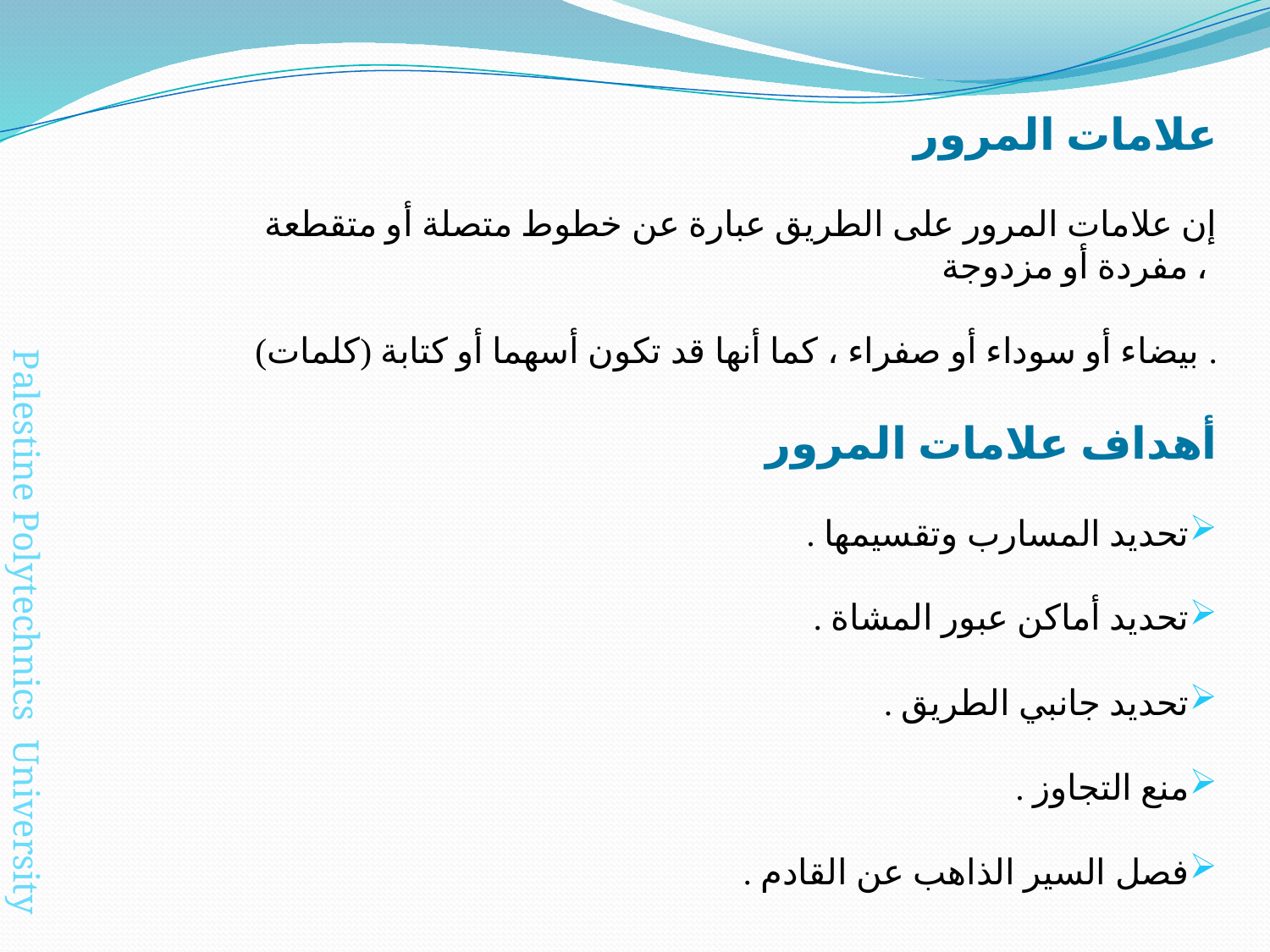

علامات المرور

       إن علامات المرور على الطريق عبارة عن خطوط متصلة أو متقطعة مفردة أو مزدوجة ،

بيضاء أو سوداء أو صفراء ، كما أنها قد تكون أسهما أو كتابة (كلمات) .
أهداف علامات المرور

تحديد المسارب وتقسيمها .

تحديد أماكن عبور المشاة .

تحديد جانبي الطريق .

منع التجاوز .

فصل السير الذاهب عن القادم .

Palestine Polytechnics  University